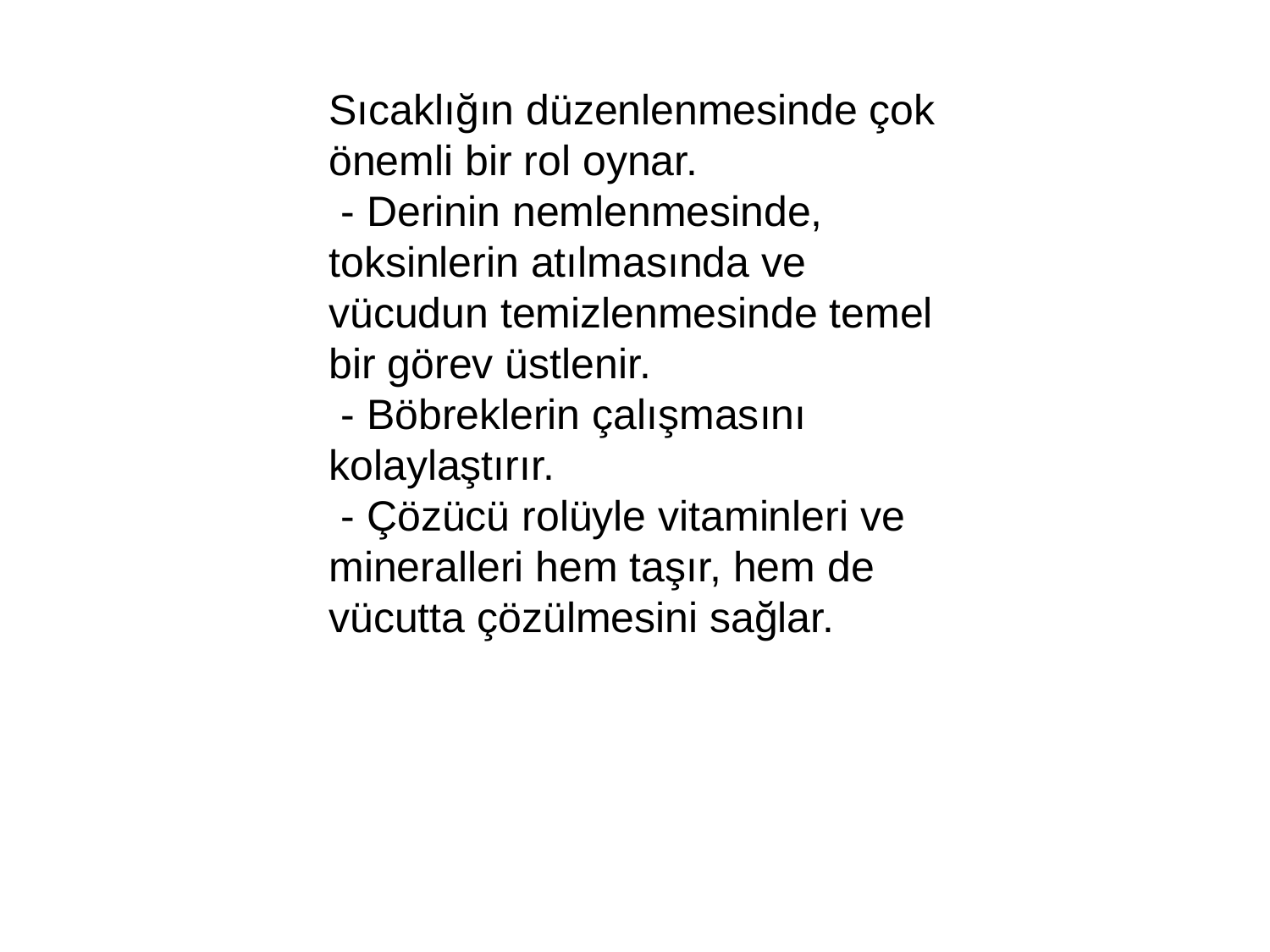

Sıcaklığın düzenlenmesinde çok önemli bir rol oynar.
 - Derinin nemlenmesinde, toksinlerin atılmasında ve vücudun temizlenmesinde temel bir görev üstlenir.
 - Böbreklerin çalışmasını kolaylaştırır.
 - Çözücü rolüyle vitaminleri ve mineralleri hem taşır, hem de vücutta çözülmesini sağlar.